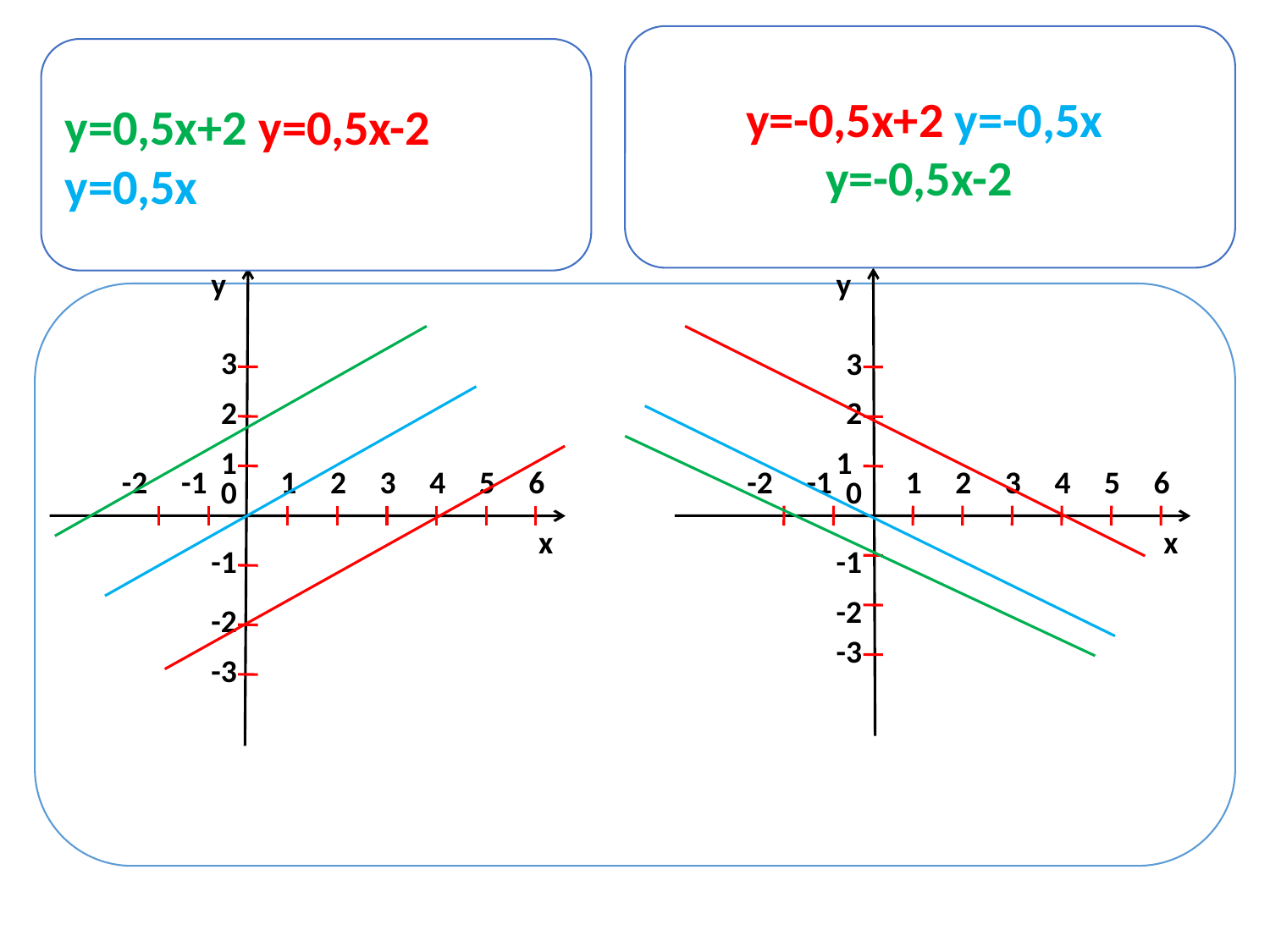

y=-0,5x+2 y=-0,5x
y=-0,5x-2
y=0,5x+2 y=0,5x-2 y=0,5x

y=-0,5x+2, y=-0,5x, y=-0,5x-2
y
y

3
3
2
2
1
1
-2
-1
1
2
3
4
5
6
-2
-1
1
2
3
4
5
6
0
0
x
x
-1
-1
-2
-2
-3
-3